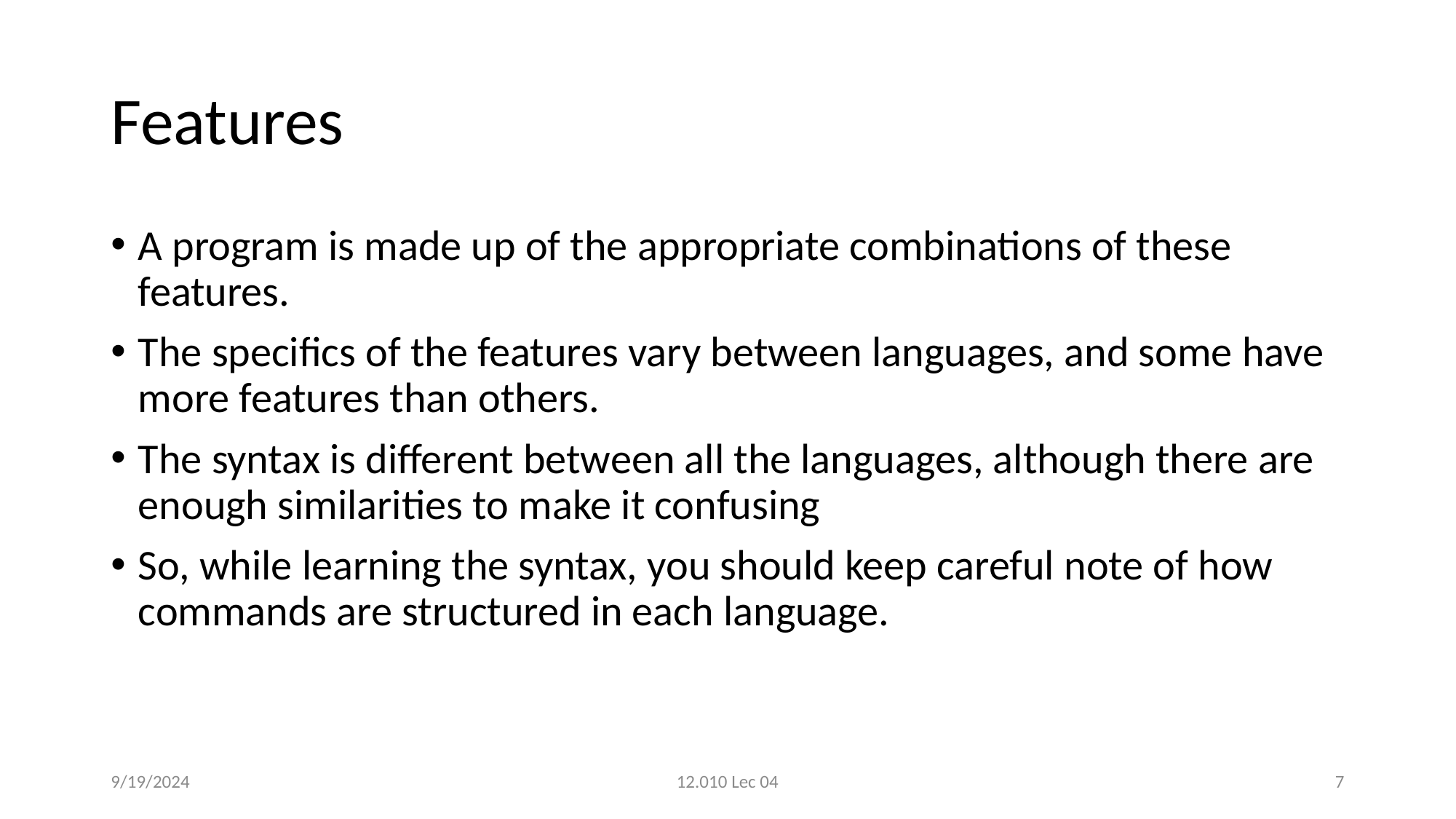

# Features
A program is made up of the appropriate combinations of these features.
The specifics of the features vary between languages, and some have more features than others.
The syntax is different between all the languages, although there are enough similarities to make it confusing
So, while learning the syntax, you should keep careful note of how commands are structured in each language.
9/19/2024
12.010 Lec 04
7